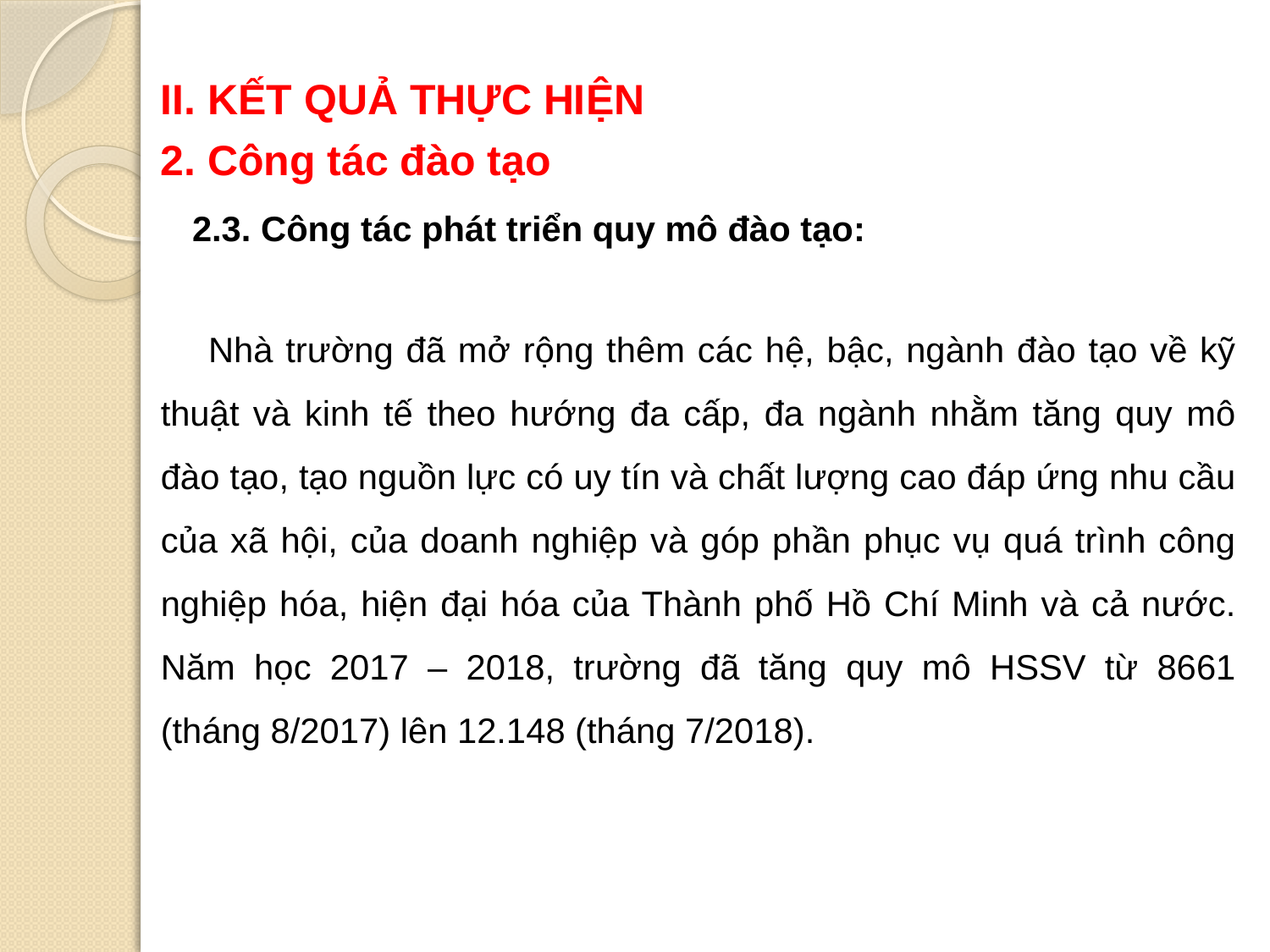

II. KẾT QUẢ THỰC HIỆN
2. Công tác đào tạo
2.3. Công tác phát triển quy mô đào tạo:
Nhà trường đã mở rộng thêm các hệ, bậc, ngành đào tạo về kỹ thuật và kinh tế theo hướng đa cấp, đa ngành nhằm tăng quy mô đào tạo, tạo nguồn lực có uy tín và chất lượng cao đáp ứng nhu cầu của xã hội, của doanh nghiệp và góp phần phục vụ quá trình công nghiệp hóa, hiện đại hóa của Thành phố Hồ Chí Minh và cả nước. Năm học 2017 – 2018, trường đã tăng quy mô HSSV từ 8661 (tháng 8/2017) lên 12.148 (tháng 7/2018).